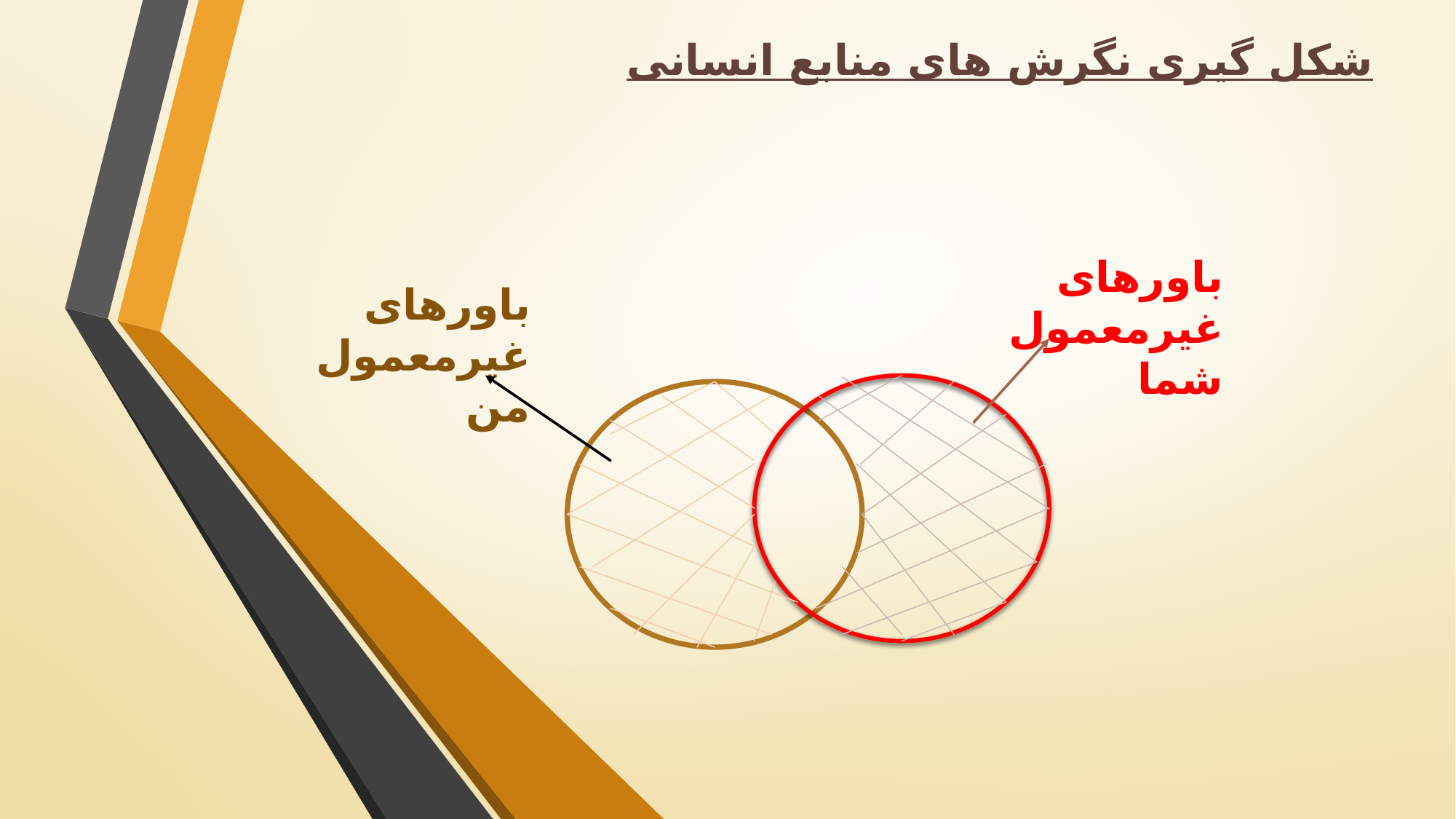

شکل گیری نگرش های منابع انسانی
باورهای غیرمعمول شما
باورهای غیرمعمول من